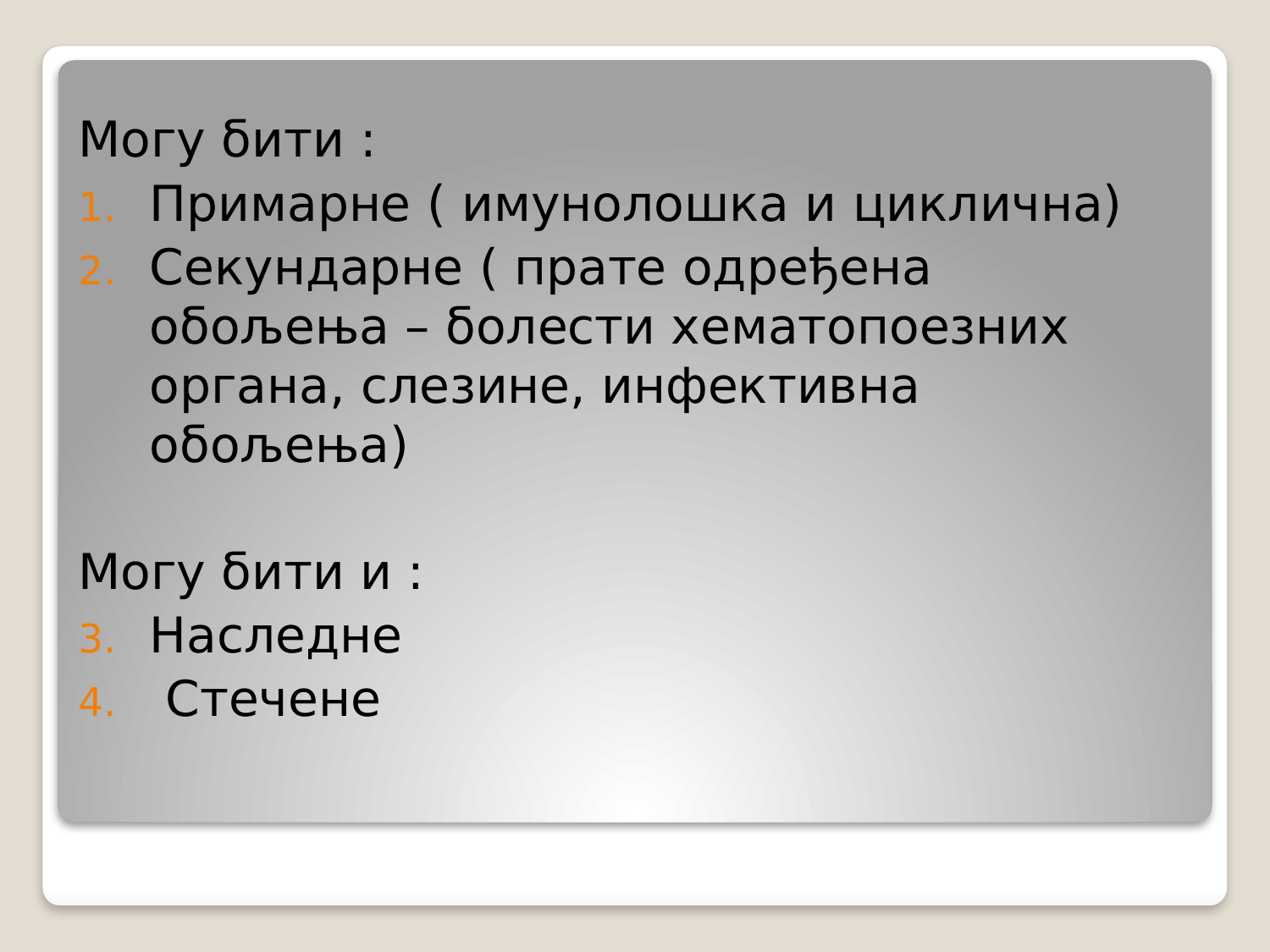

Могу бити :
Примарне ( имунолошка и циклична)
Секундарне ( прате одређена обољења – болести хематопоезних органа, слезине, инфективна обољења)

Могу бити и :
Наследне
 Стечене